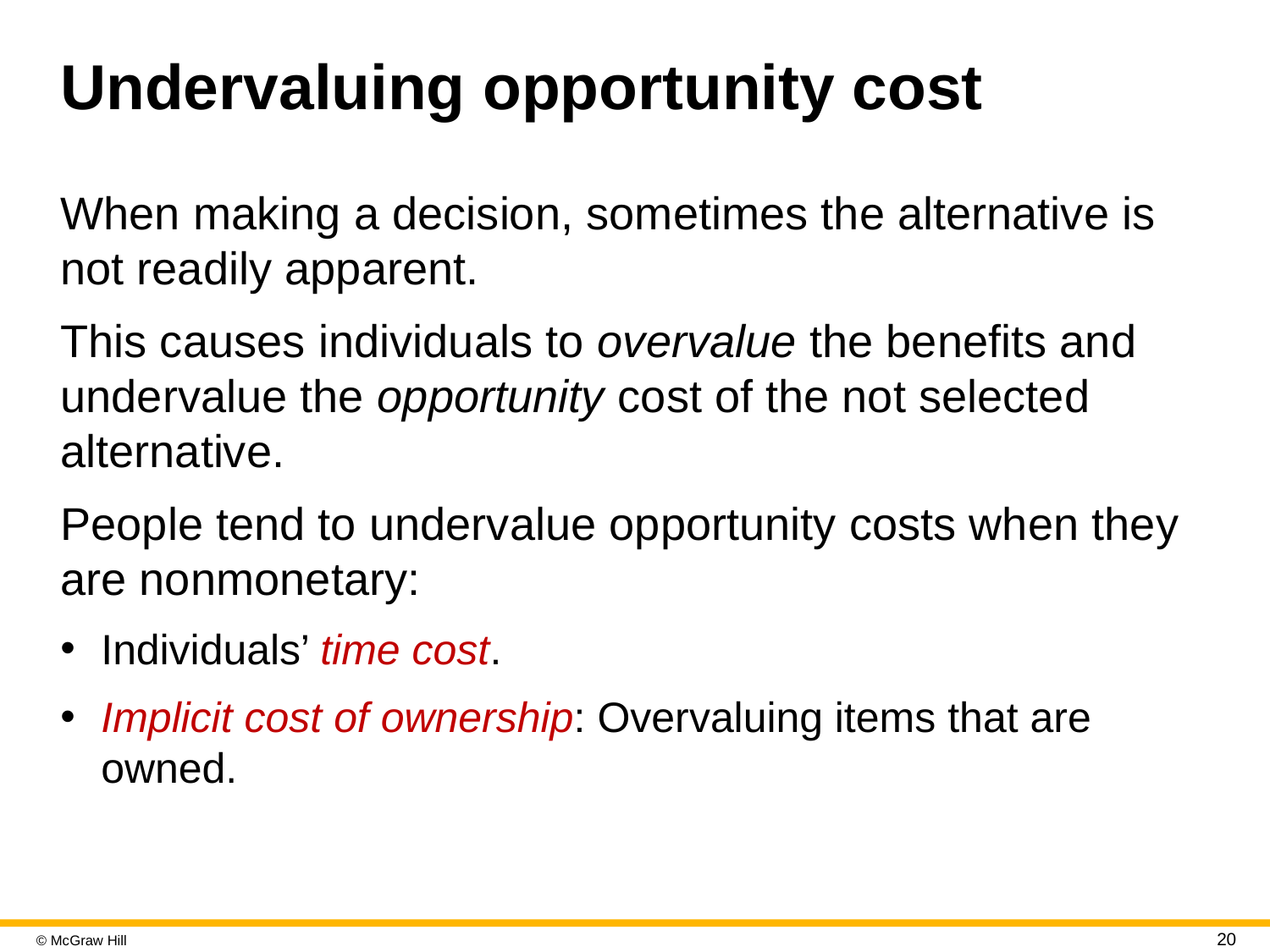

# Undervaluing opportunity cost
When making a decision, sometimes the alternative is not readily apparent.
This causes individuals to overvalue the benefits and undervalue the opportunity cost of the not selected alternative.
People tend to undervalue opportunity costs when they are nonmonetary:
Individuals’ time cost.
Implicit cost of ownership: Overvaluing items that are owned.